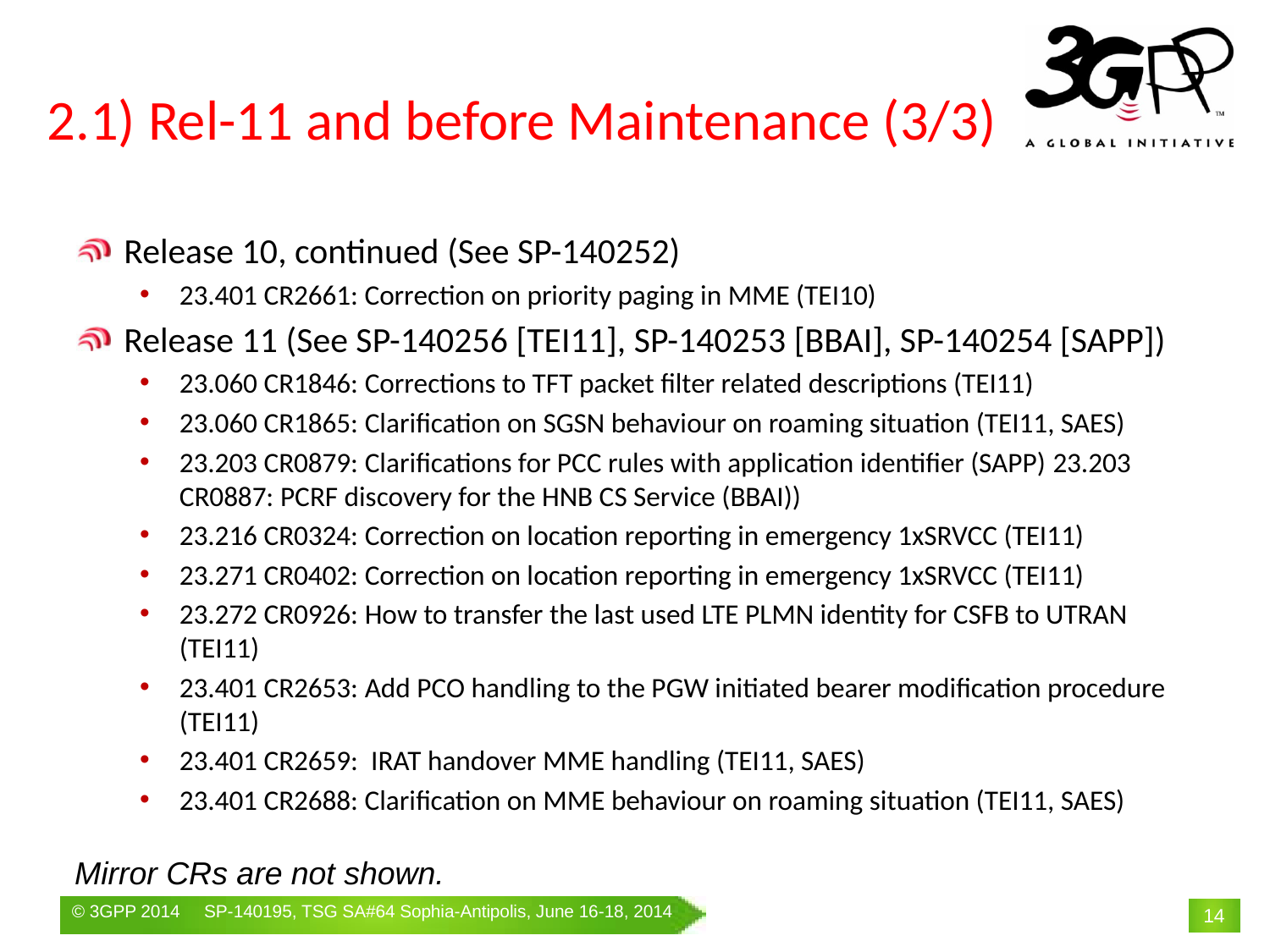

# 2.1) Rel-11 and before Maintenance (3/3)
Release 10, continued (See SP-140252)
23.401 CR2661: Correction on priority paging in MME (TEI10)
Release 11 (See SP-140256 [TEI11], SP-140253 [BBAI], SP-140254 [SAPP])
23.060 CR1846: Corrections to TFT packet filter related descriptions (TEI11)
23.060 CR1865: Clarification on SGSN behaviour on roaming situation (TEI11, SAES)
23.203 CR0879: Clarifications for PCC rules with application identifier (SAPP) 23.203 CR0887: PCRF discovery for the HNB CS Service (BBAI))
23.216 CR0324: Correction on location reporting in emergency 1xSRVCC (TEI11)
23.271 CR0402: Correction on location reporting in emergency 1xSRVCC (TEI11)
23.272 CR0926: How to transfer the last used LTE PLMN identity for CSFB to UTRAN (TEI11)
23.401 CR2653: Add PCO handling to the PGW initiated bearer modification procedure (TEI11)
23.401 CR2659:  IRAT handover MME handling (TEI11, SAES)
23.401 CR2688: Clarification on MME behaviour on roaming situation (TEI11, SAES)

Mirror CRs are not shown.